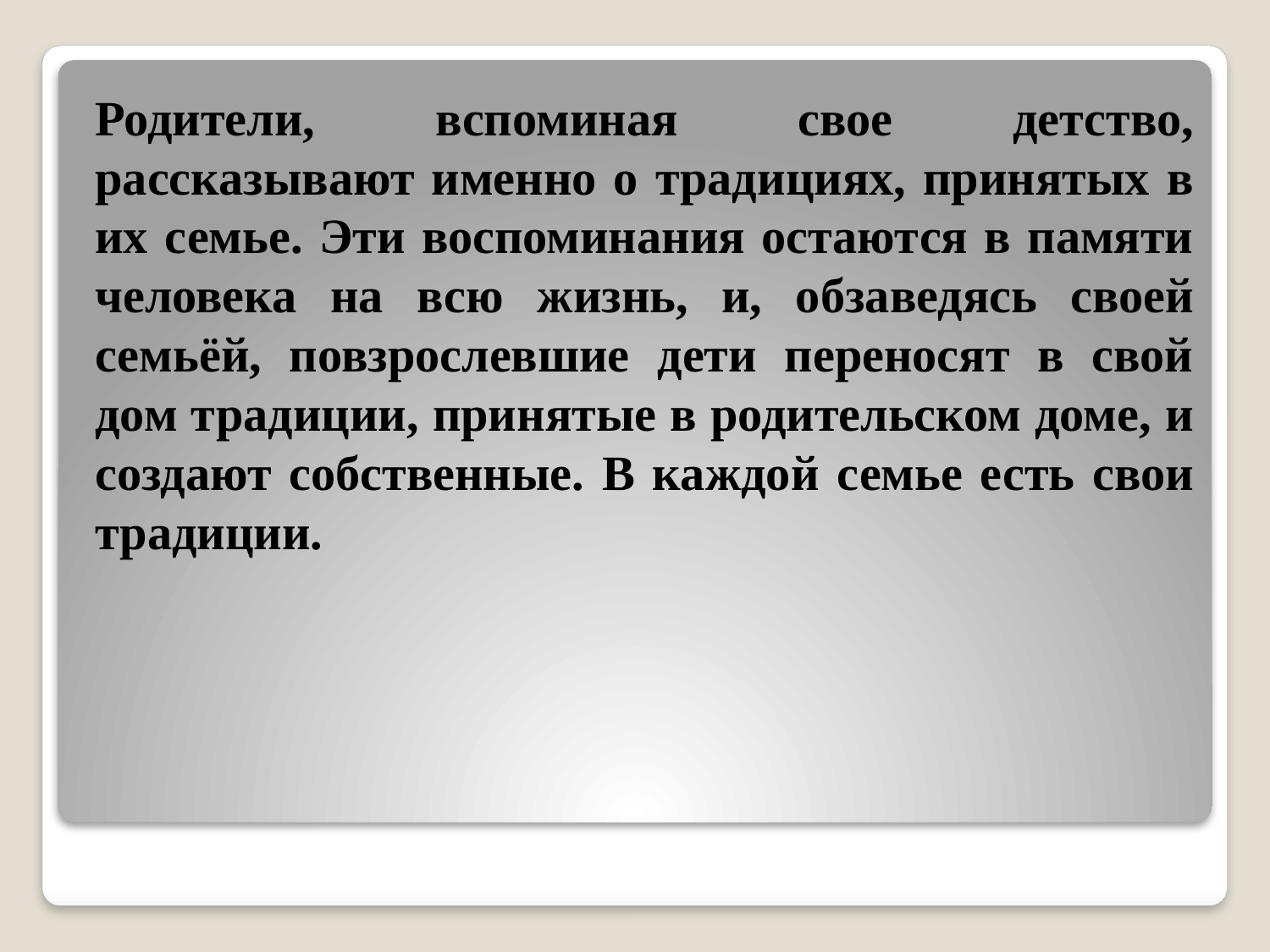

Родители, вспоминая свое детство, рассказывают именно о традициях, принятых в их семье. Эти воспоминания остаются в памяти человека на всю жизнь, и, обзаведясь своей семьёй, повзрослевшие дети переносят в свой дом традиции, принятые в родительском доме, и создают собственные. В каждой семье есть свои традиции.
#